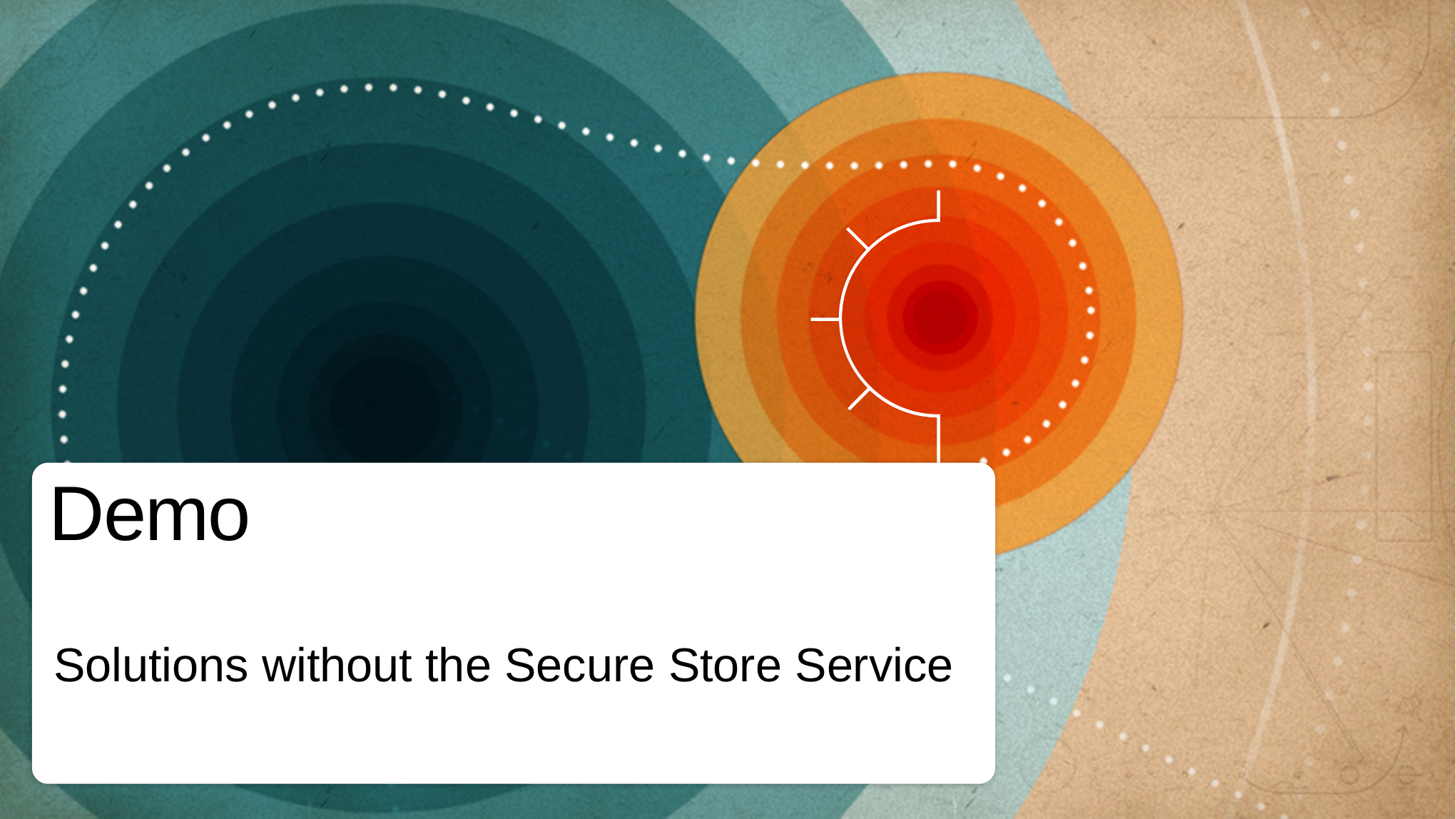

# Demo
Solutions without the Secure Store Service